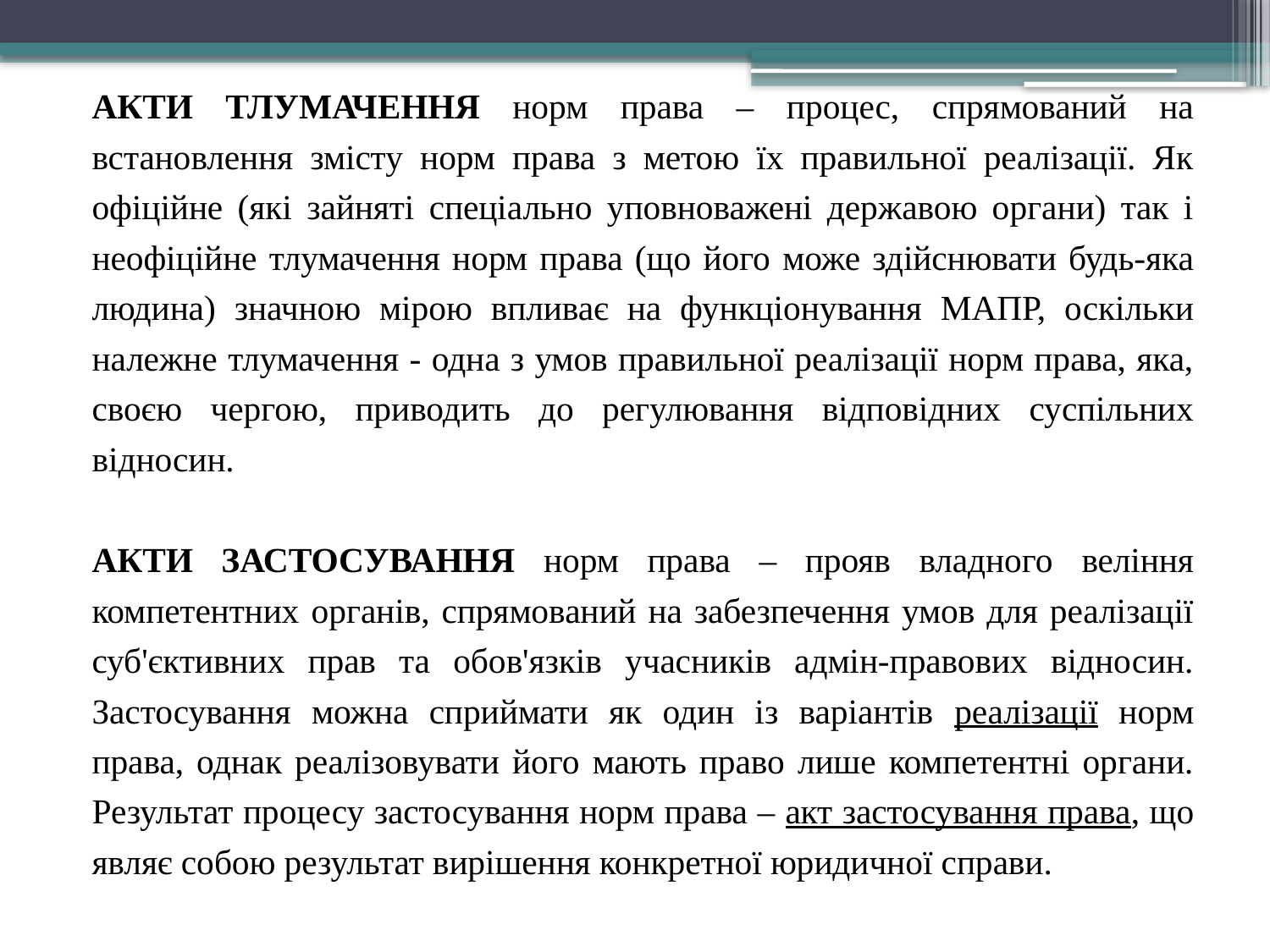

АКТИ ТЛУМАЧЕННЯ норм права – процес, спрямований на встановлення змісту норм права з метою їх правильної реалізації. Як офіційне (які зайняті спеціально уповноважені державою органи) так і неофіційне тлумачення норм права (що його може здійснювати будь-яка людина) значною мірою впливає на функціонування МАПР, оскільки належне тлумачення - одна з умов правильної реалізації норм права, яка, своєю чергою, приводить до регулювання відповідних суспільних відносин.

АКТИ ЗАСТОСУВАННЯ норм права – прояв владного веління компетентних органів, спрямований на забезпечення умов для реалізації суб'єктивних прав та обов'язків учасників адмін-правових відносин. Застосування можна сприймати як один із варіантів реалізації норм права, однак реалізовувати його мають право лише компетентні органи. Результат процесу застосування норм права – акт застосування права, що являє собою результат вирішення конкретної юридичної справи.